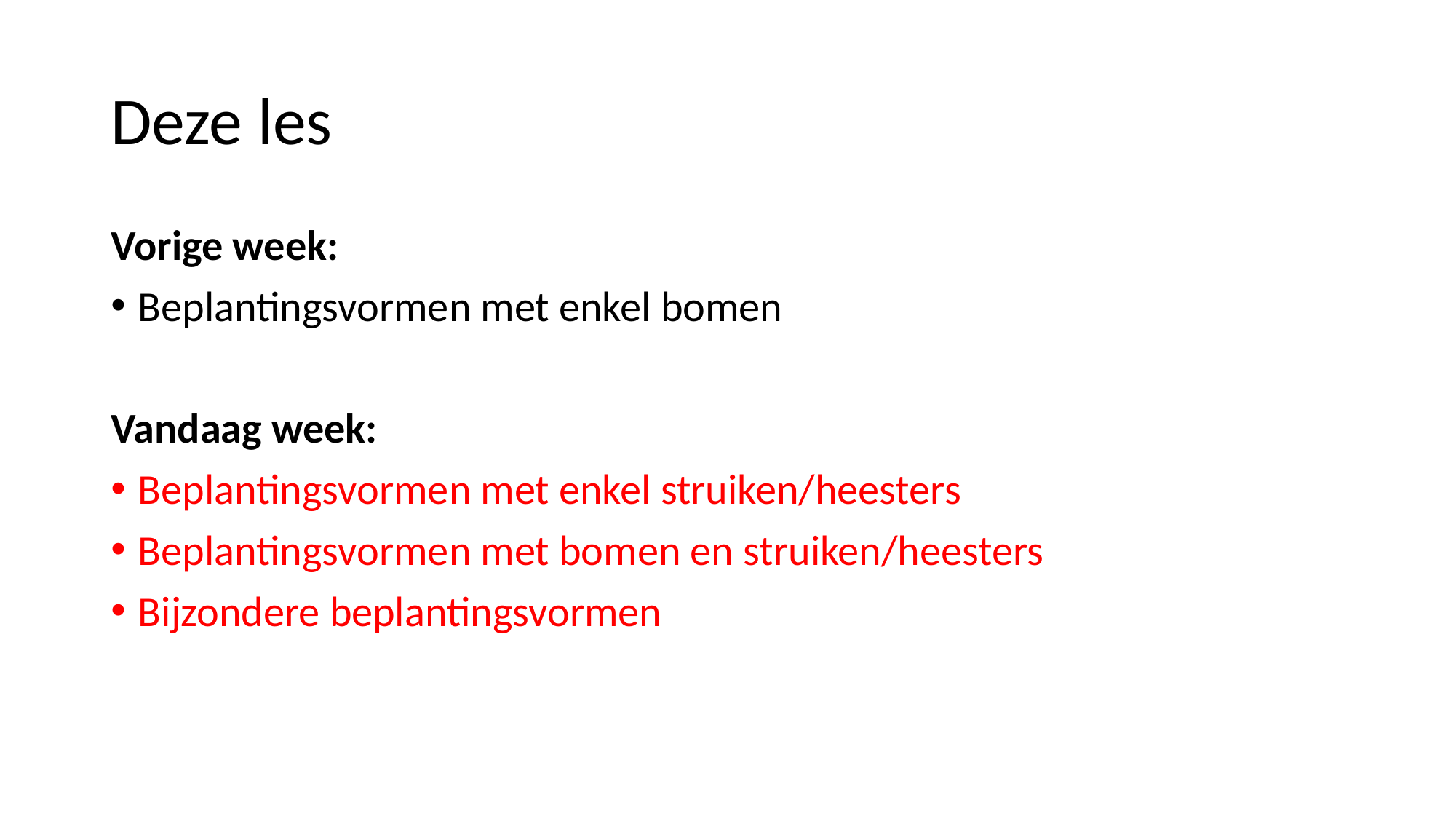

# Deze les
Vorige week:
Beplantingsvormen met enkel bomen

Vandaag week:
Beplantingsvormen met enkel struiken/heesters
Beplantingsvormen met bomen en struiken/heesters
Bijzondere beplantingsvormen